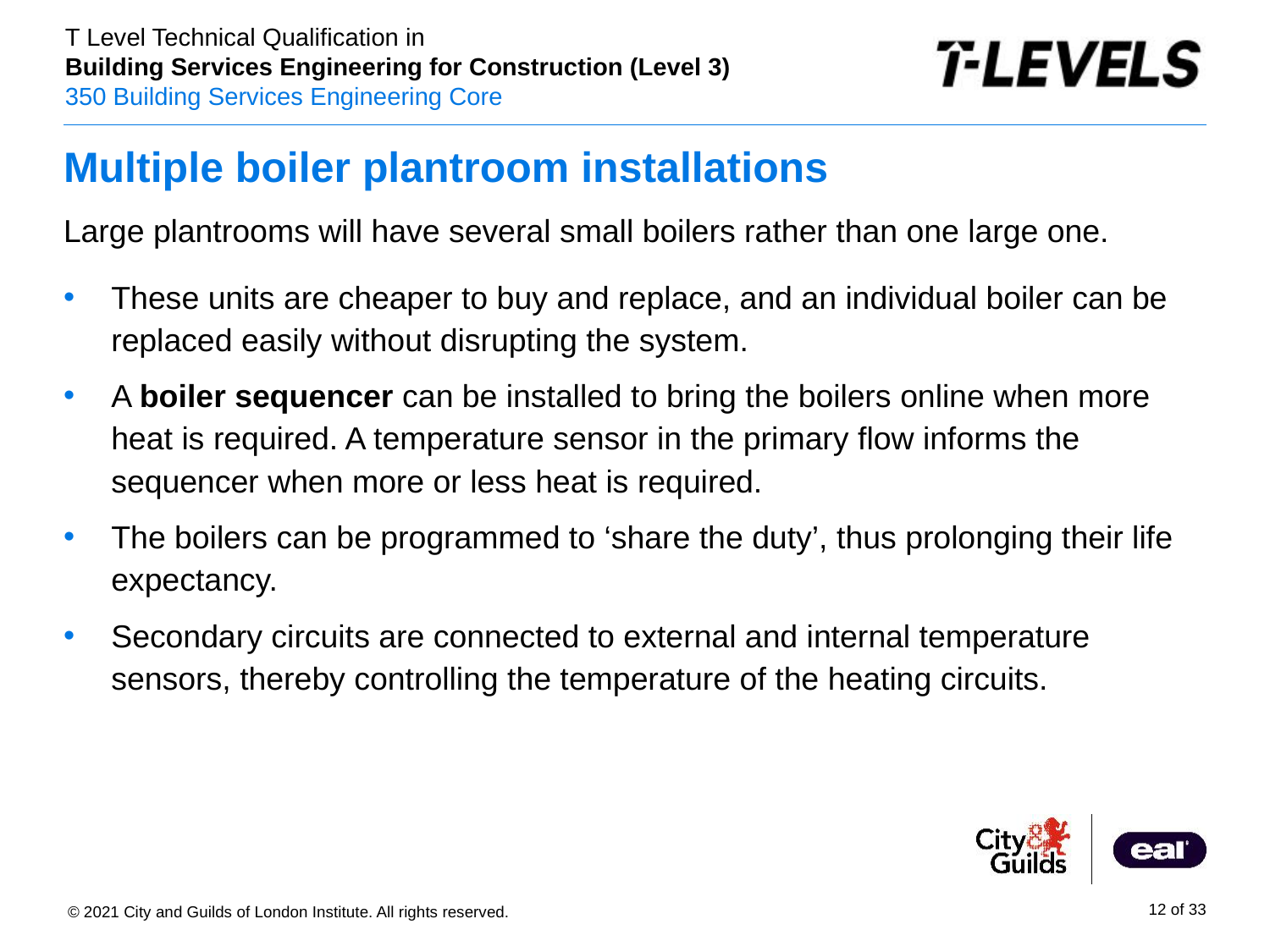

# Multiple boiler plantroom installations
Large plantrooms will have several small boilers rather than one large one.
These units are cheaper to buy and replace, and an individual boiler can be replaced easily without disrupting the system.
A boiler sequencer can be installed to bring the boilers online when more heat is required. A temperature sensor in the primary flow informs the sequencer when more or less heat is required.
The boilers can be programmed to ‘share the duty’, thus prolonging their life expectancy.
Secondary circuits are connected to external and internal temperature sensors, thereby controlling the temperature of the heating circuits.